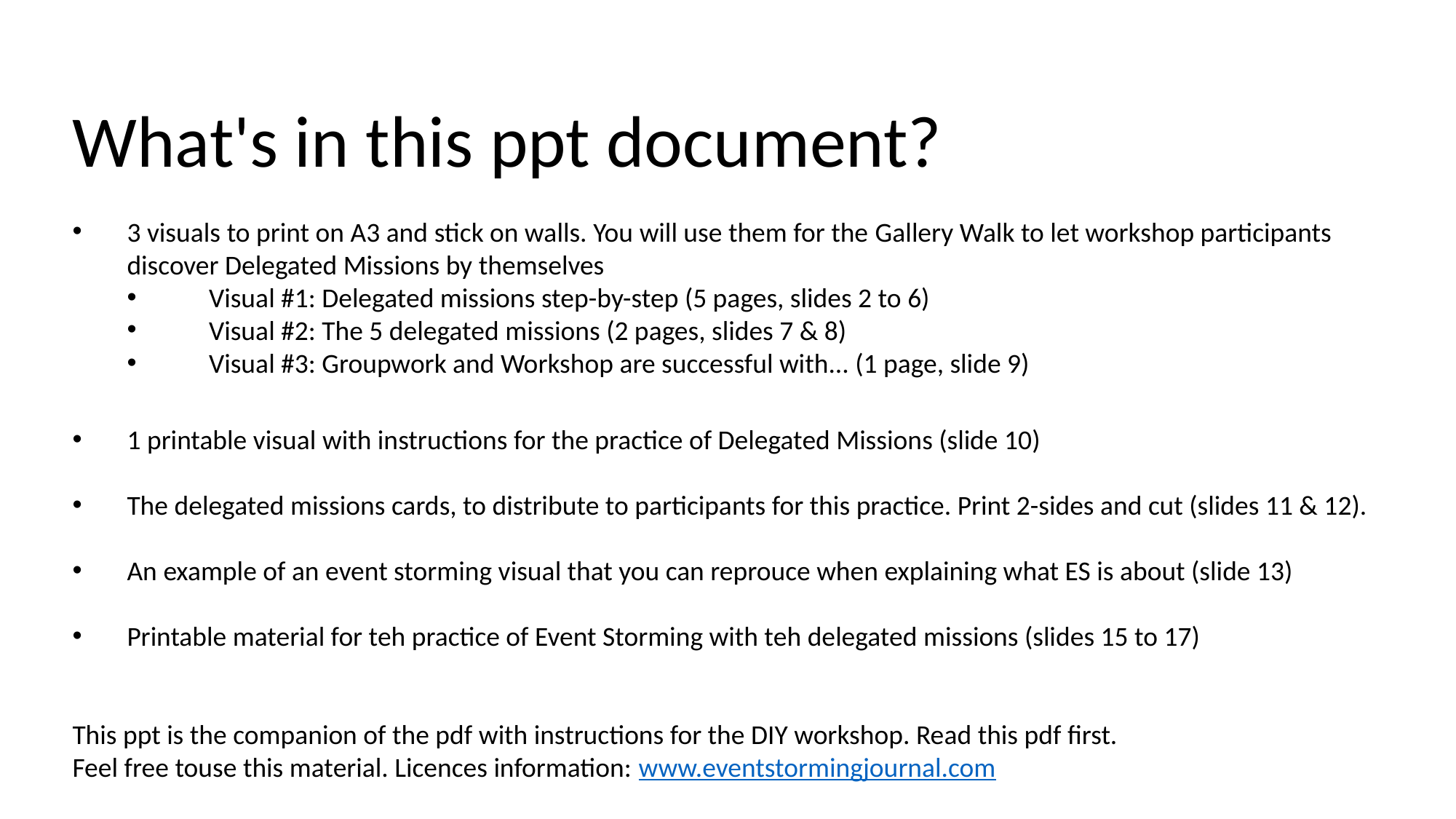

What's in this ppt document?

3 visuals to print on A3 and stick on walls. You will use them for the Gallery Walk to let workshop participants discover Delegated Missions by themselves
Visual #1: Delegated missions step-by-step (5 pages, slides 2 to 6)
Visual #2: The 5 delegated missions (2 pages, slides 7 & 8)
Visual #3: Groupwork and Workshop are successful with... (1 page, slide 9)

1 printable visual with instructions for the practice of Delegated Missions (slide 10)

The delegated missions cards, to distribute to participants for this practice. Print 2-sides and cut (slides 11 & 12).

An example of an event storming visual that you can reprouce when explaining what ES is about (slide 13)

Printable material for teh practice of Event Storming with teh delegated missions (slides 15 to 17)

This ppt is the companion of the pdf with instructions for the DIY workshop. Read this pdf first.
Feel free touse this material. Licences information: www.eventstormingjournal.com